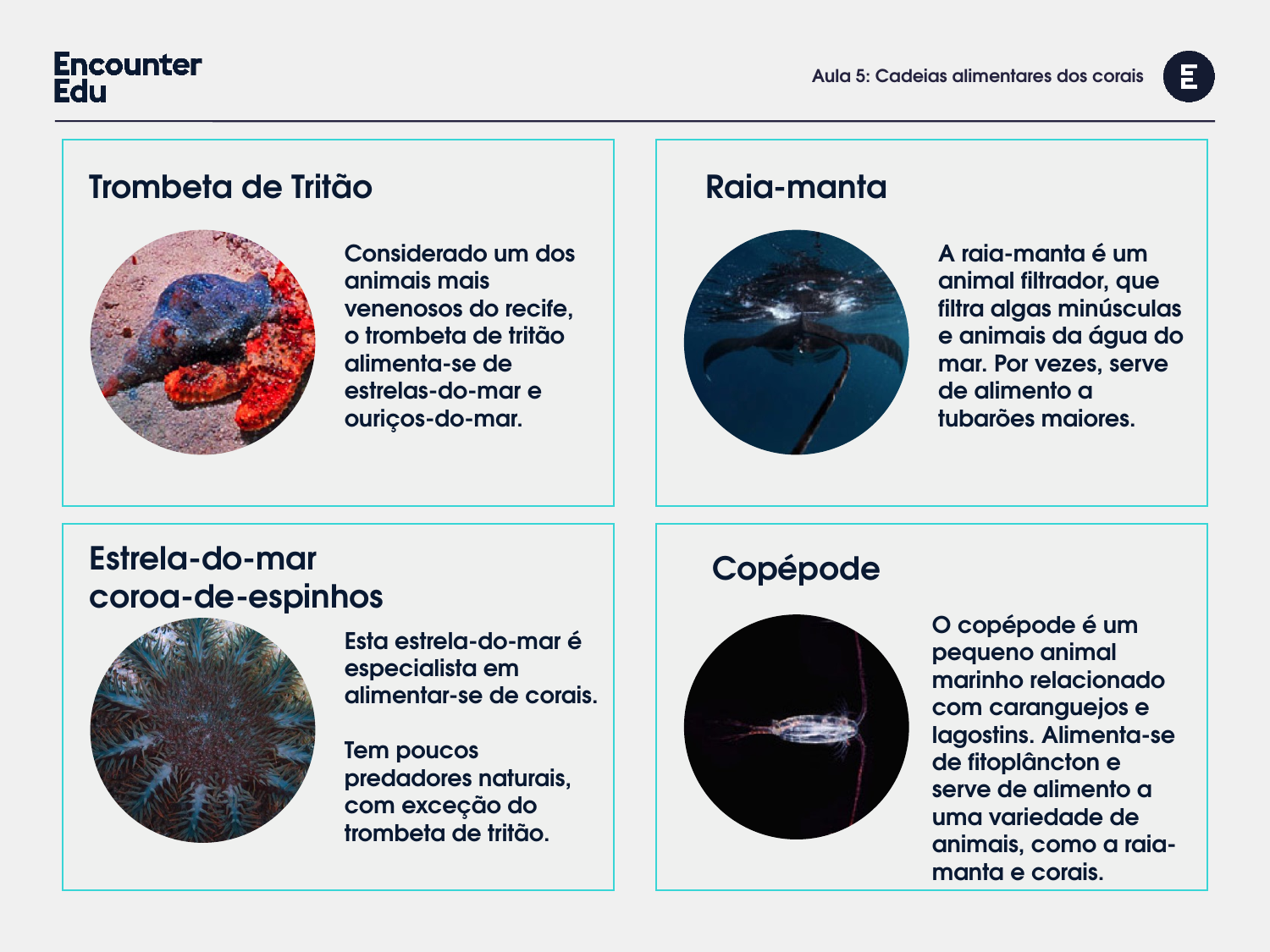

# Aula 5: Cadeias alimentares dos corais

Trombeta de Tritão
Raia-manta

Considerado um dos animais mais venenosos do recife, o trombeta de tritão alimenta-se de estrelas-do-mar e ouriços-do-mar.
A raia-manta é um animal filtrador, que filtra algas minúsculas e animais da água do mar. Por vezes, serve de alimento a tubarões maiores.

Estrela-do-mar
coroa-de-espinhos
Copépode
O copépode é um pequeno animal marinho relacionado com caranguejos e lagostins. Alimenta-se de fitoplâncton e serve de alimento a uma variedade de animais, como a raia-manta e corais.

Esta estrela-do-mar é especialista em alimentar-se de corais.
Tem poucos predadores naturais, com exceção do trombeta de tritão.